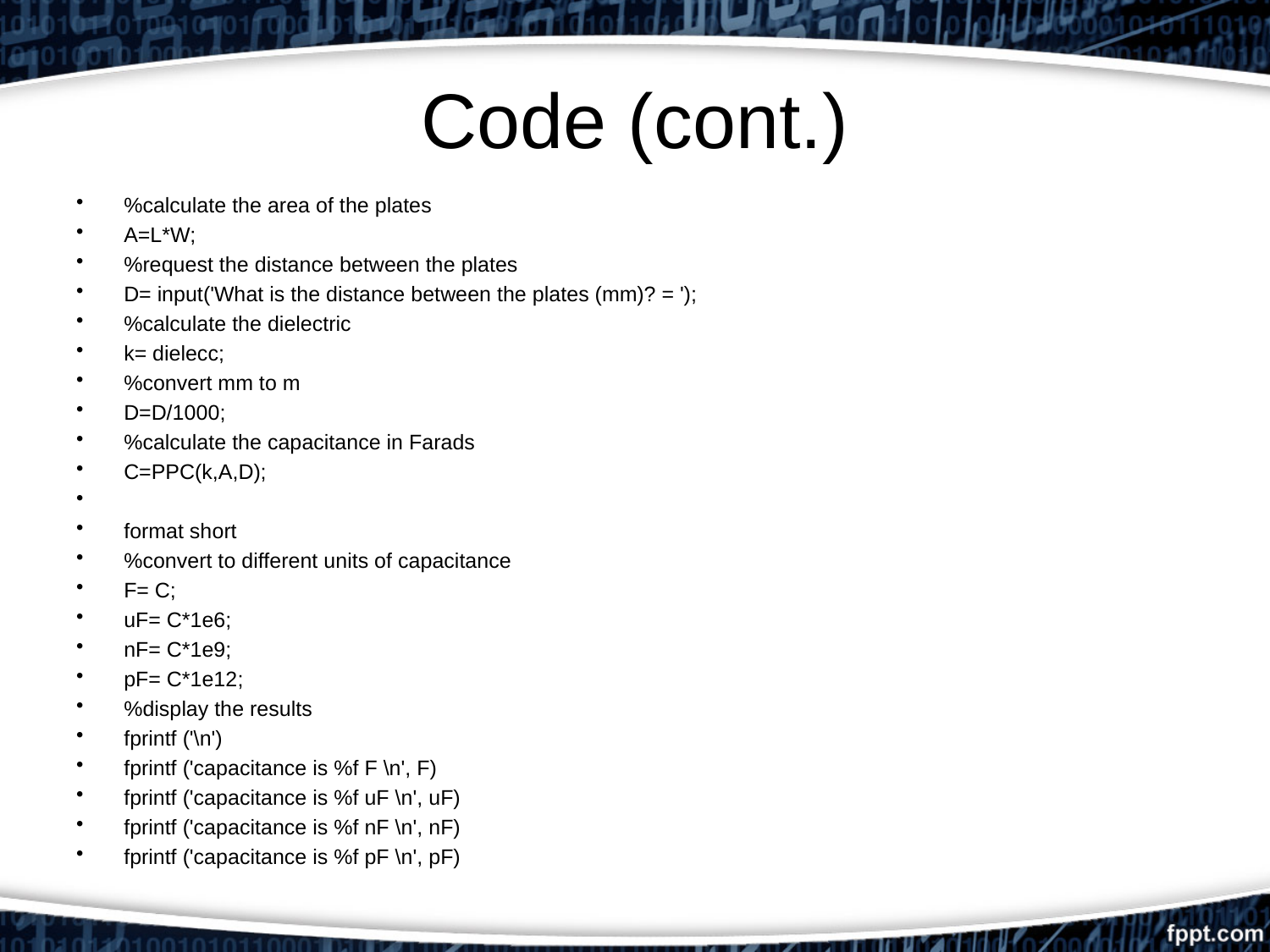

# Code (cont.)

%calculate the area of the plates
A=L*W;
%request the distance between the plates
D= input('What is the distance between the plates (mm)? = ');
%calculate the dielectric
k= dielecc;
%convert mm to m
D=D/1000;
%calculate the capacitance in Farads
C=PPC(k,A,D);

format short
%convert to different units of capacitance
F= C;
uF= C*1e6;
nF= C*1e9;
pF= C*1e12;
%display the results
fprintf ('\n')
fprintf ('capacitance is %f F \n', F)
fprintf ('capacitance is %f uF \n', uF)
fprintf ('capacitance is %f nF \n', nF)
fprintf ('capacitance is %f pF \n', pF)